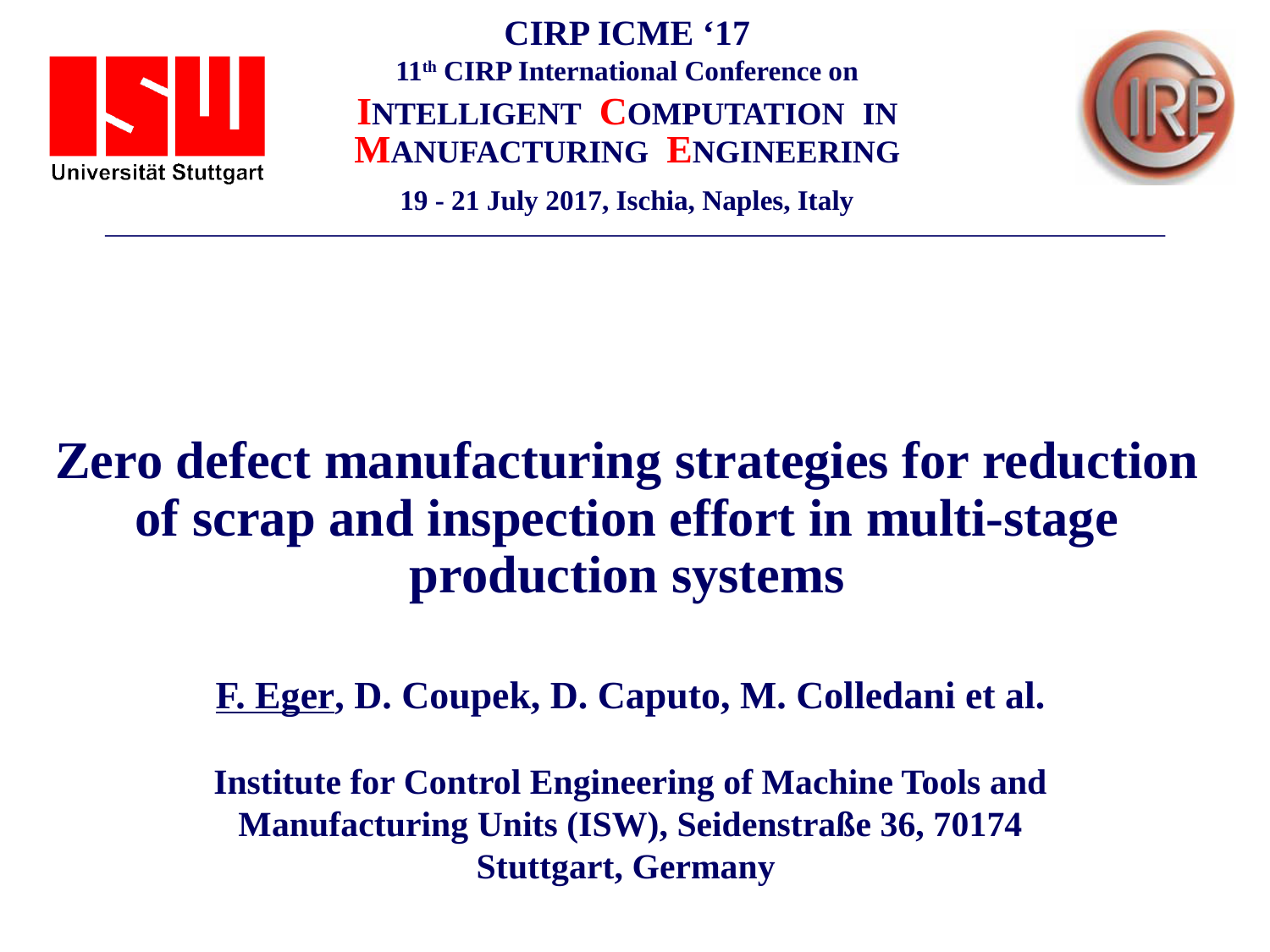

Zero defect manufacturing strategies for reduction of scrap and inspection effort in multi-stage production systems

F. Eger, D. Coupek, D. Caputo, M. Colledani et al.

Institute for Control Engineering of Machine Tools and Manufacturing Units (ISW), Seidenstraße 36, 70174 Stuttgart, Germany